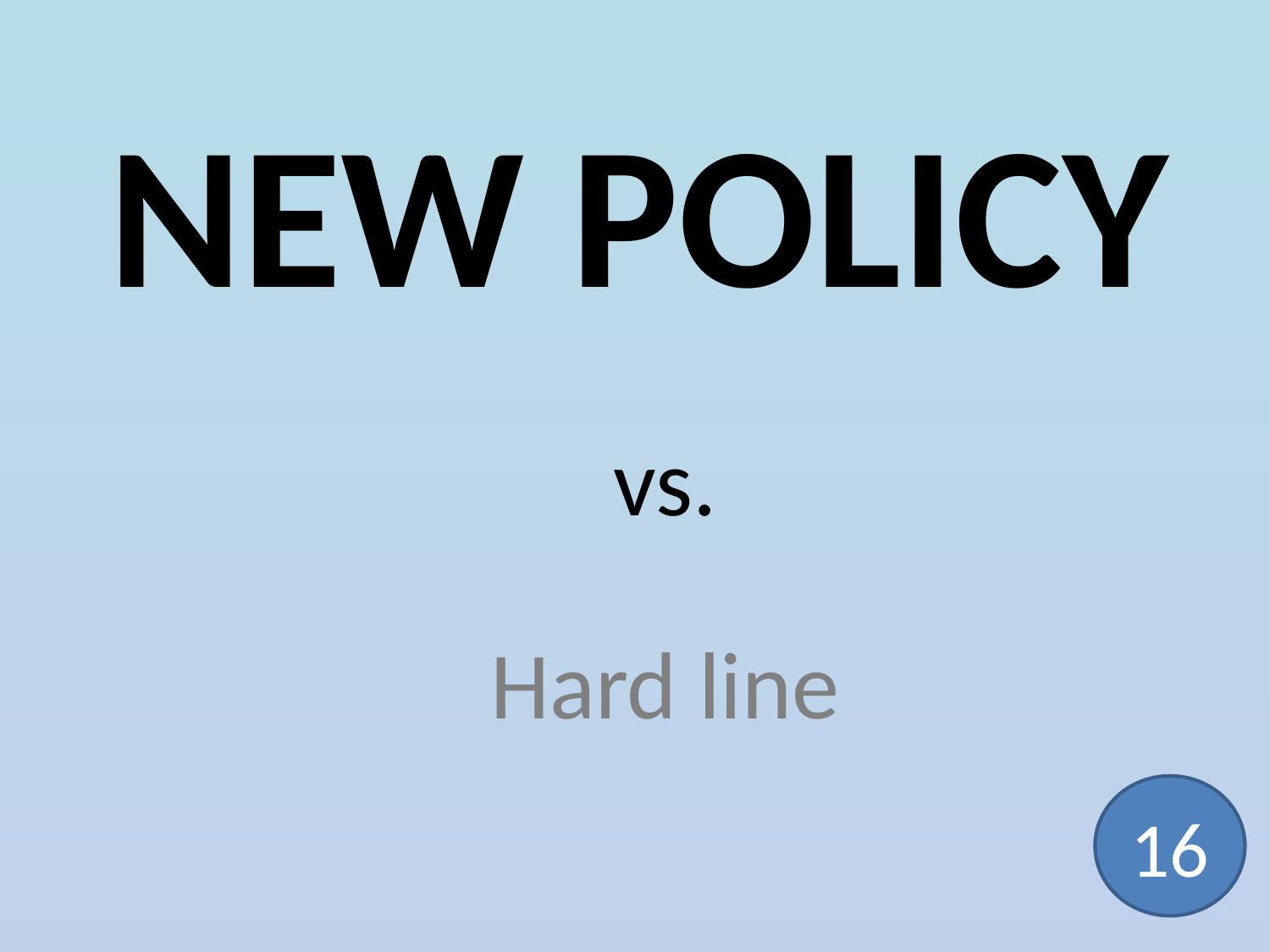

# NEW POLICY
vs.
Hard line
16